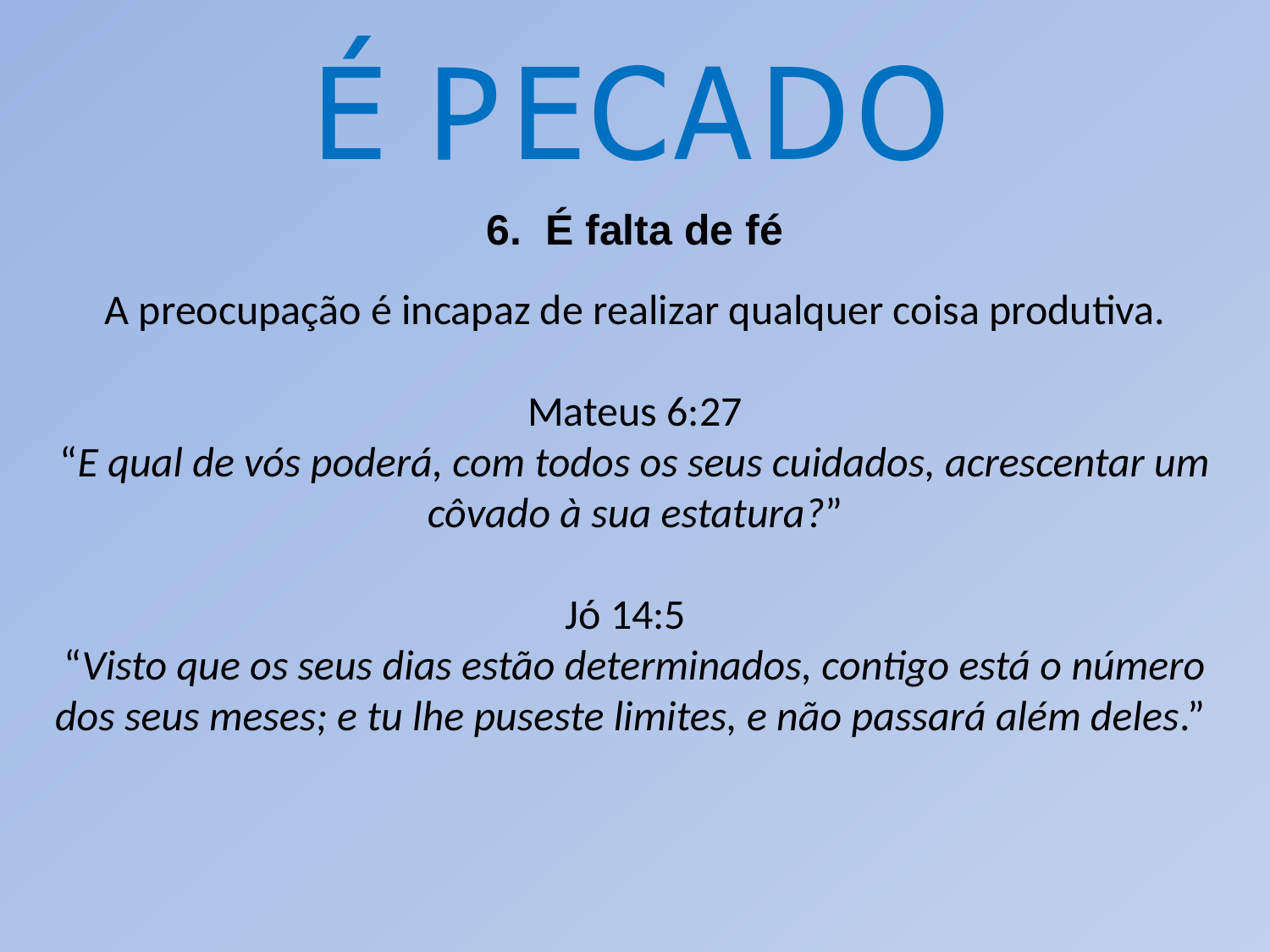

É PECADO

6.  É falta de fé

A preocupação é incapaz de realizar qualquer coisa produtiva.

Mateus 6:27
“E qual de vós poderá, com todos os seus cuidados, acrescentar um côvado à sua estatura?”

Jó 14:5
“Visto que os seus dias estão determinados, contigo está o número dos seus meses; e tu lhe puseste limites, e não passará além deles.”